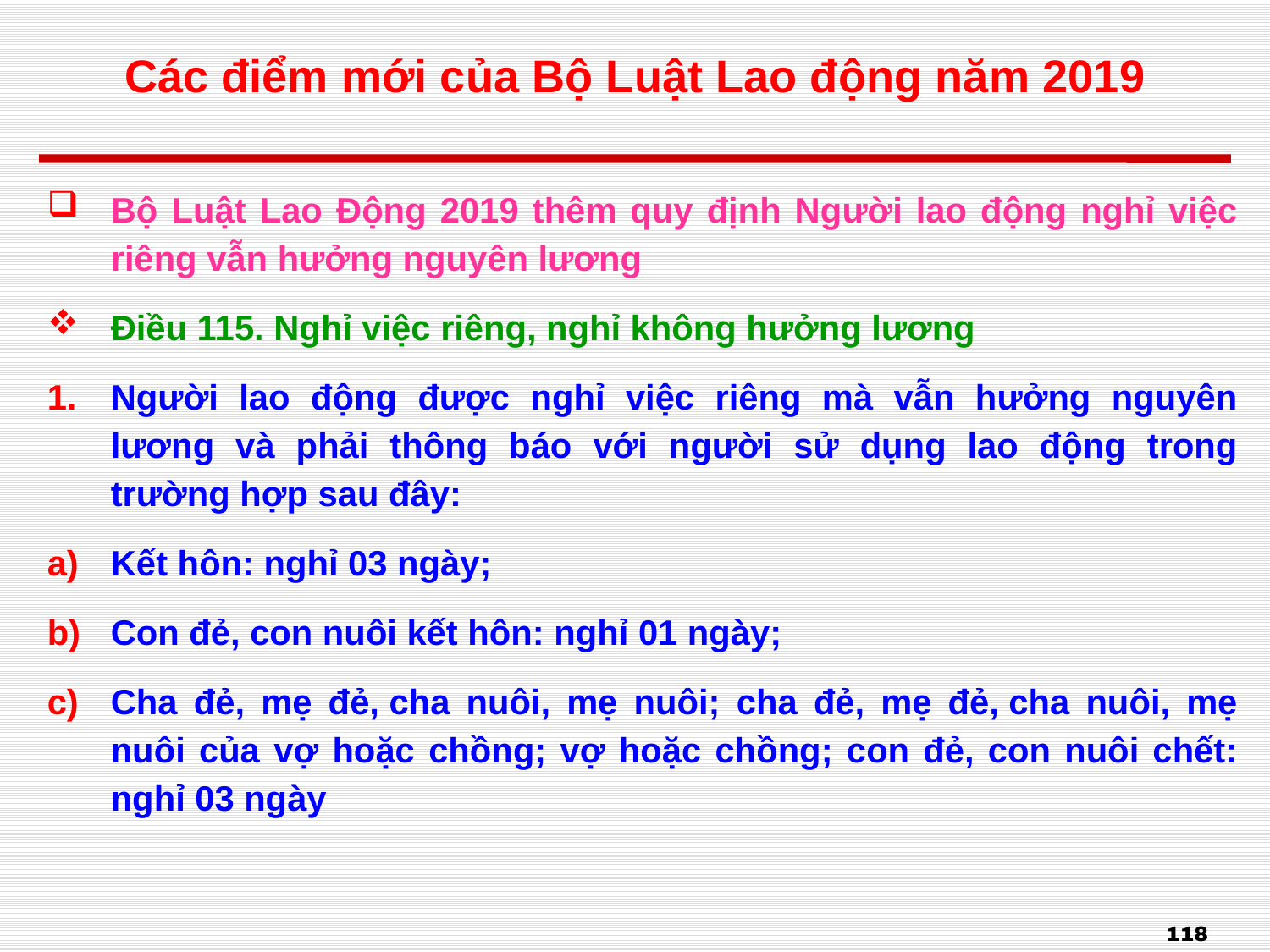

# Các điểm mới của Bộ Luật Lao động năm 2019
Bộ Luật Lao Động 2019 thêm quy định Người lao động nghỉ việc riêng vẫn hưởng nguyên lương
Điều 115. Nghỉ việc riêng, nghỉ không hưởng lương
Người lao động được nghỉ việc riêng mà vẫn hưởng nguyên lương và phải thông báo với người sử dụng lao động trong trường hợp sau đây:
Kết hôn: nghỉ 03 ngày;
Con đẻ, con nuôi kết hôn: nghỉ 01 ngày;
Cha đẻ, mẹ đẻ, cha nuôi, mẹ nuôi; cha đẻ, mẹ đẻ, cha nuôi, mẹ nuôi của vợ hoặc chồng; vợ hoặc chồng; con đẻ, con nuôi chết: nghỉ 03 ngày